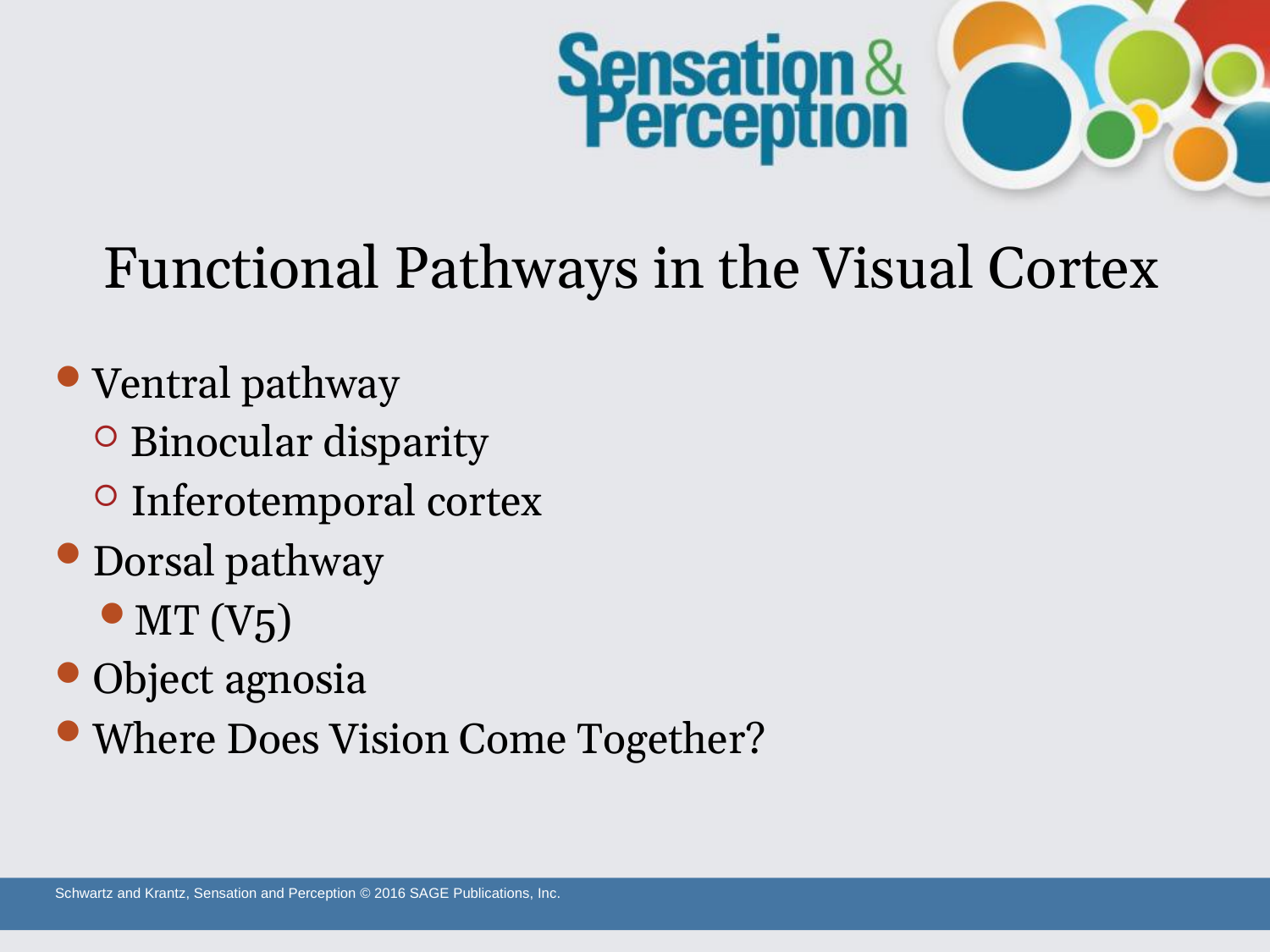

# Functional Pathways in the Visual Cortex
Ventral pathway
Binocular disparity
Inferotemporal cortex
Dorsal pathway
MT (V5)
Object agnosia
Where Does Vision Come Together?
Schwartz and Krantz, Sensation and Perception © 2016 SAGE Publications, Inc.